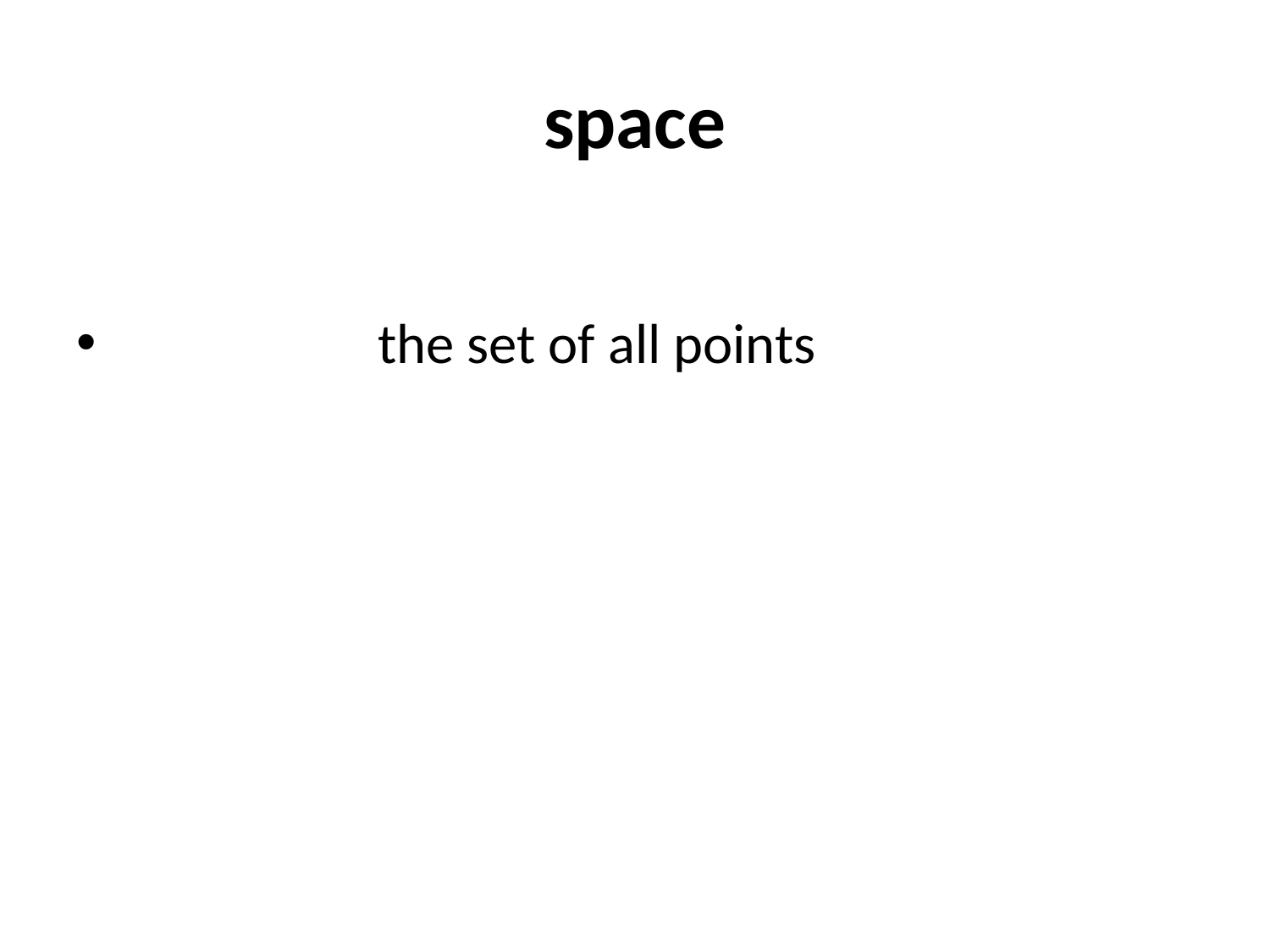

# space

                    the set of all points